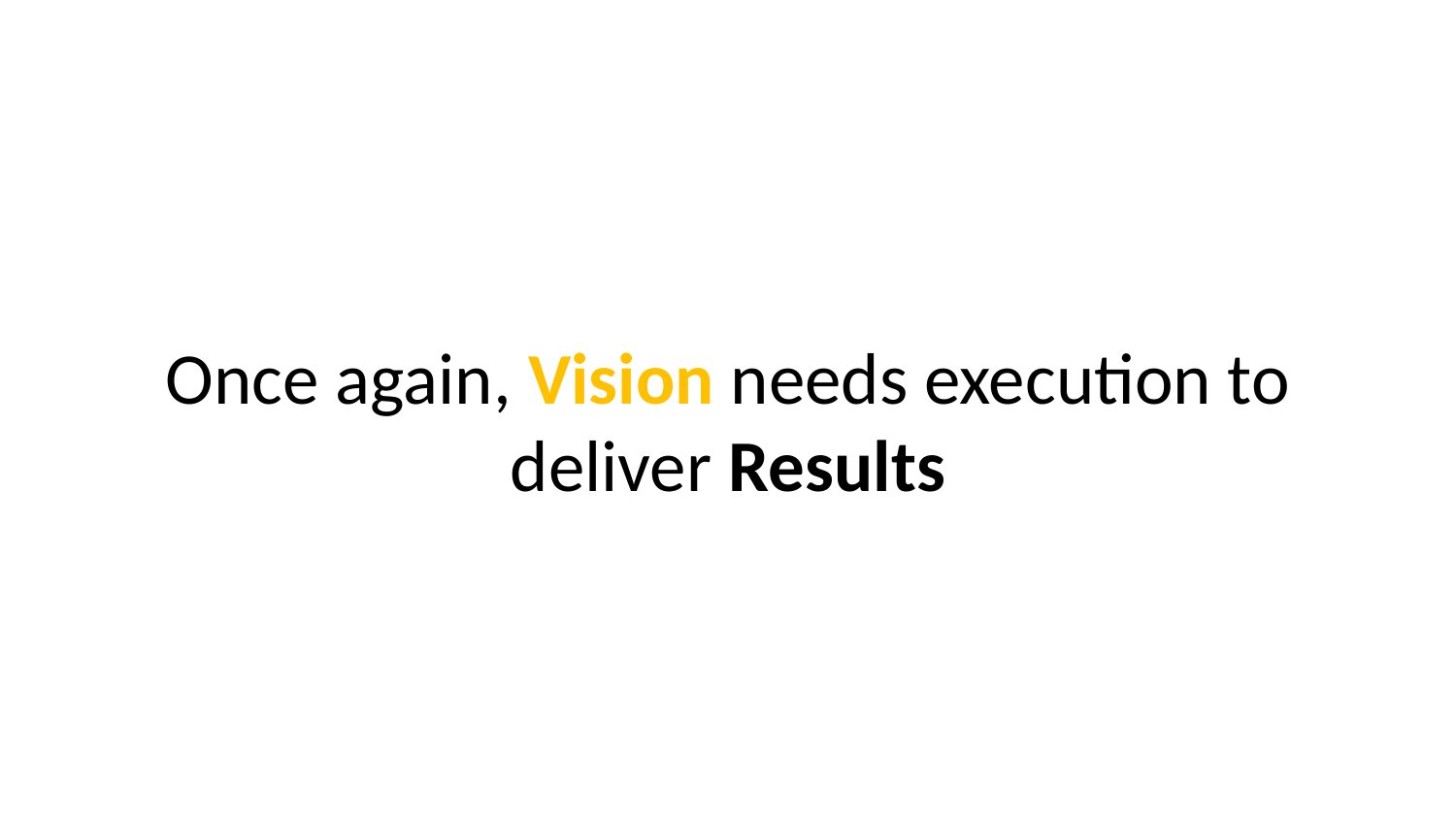

Once again, Vision needs execution to deliver Results